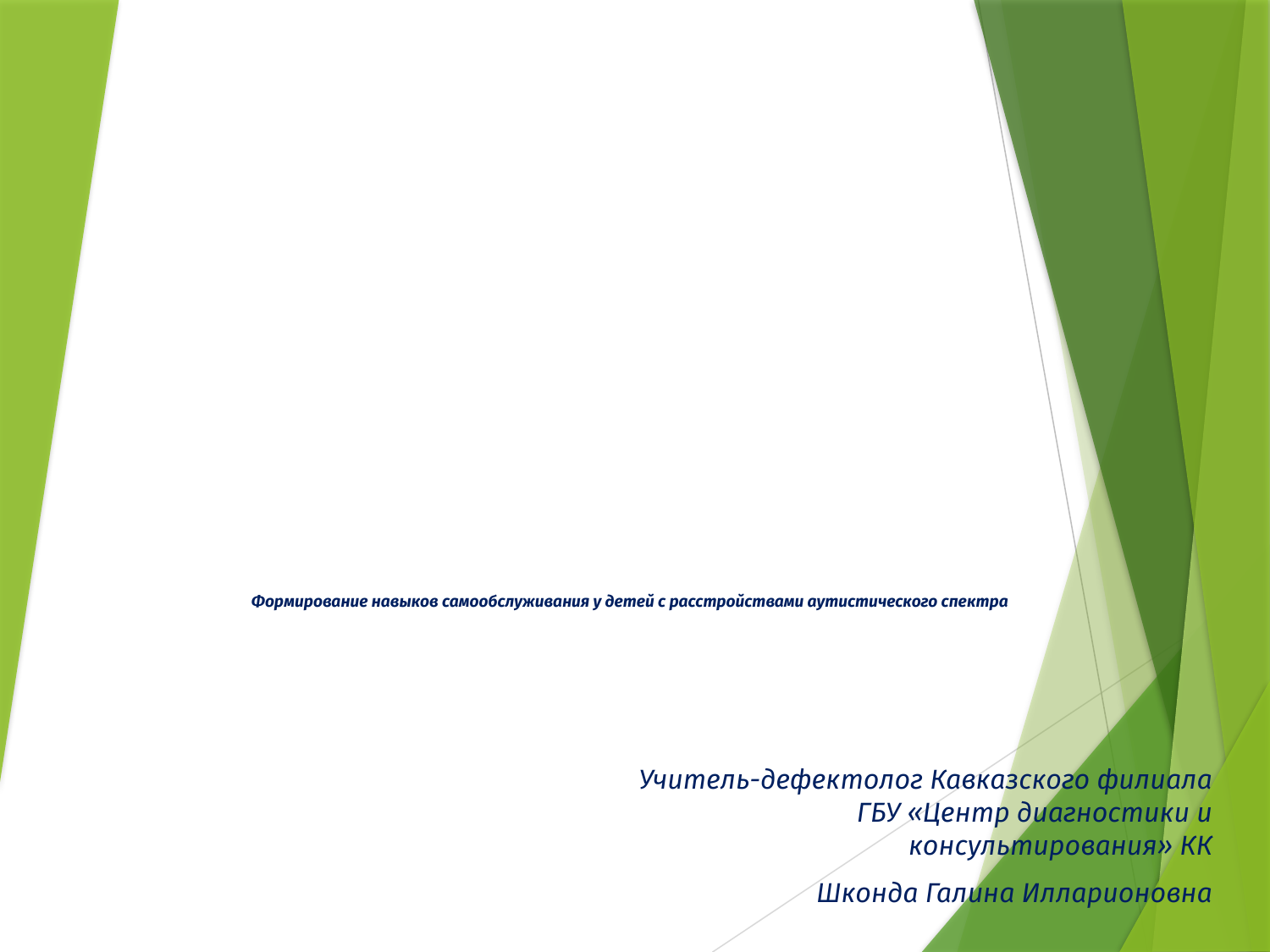

# Формирование навыков самообслуживания у детей с расстройствами аутистического спектра
Учитель-дефектолог Кавказского филиала ГБУ «Центр диагностики и консультирования» КК
Шконда Галина Илларионовна